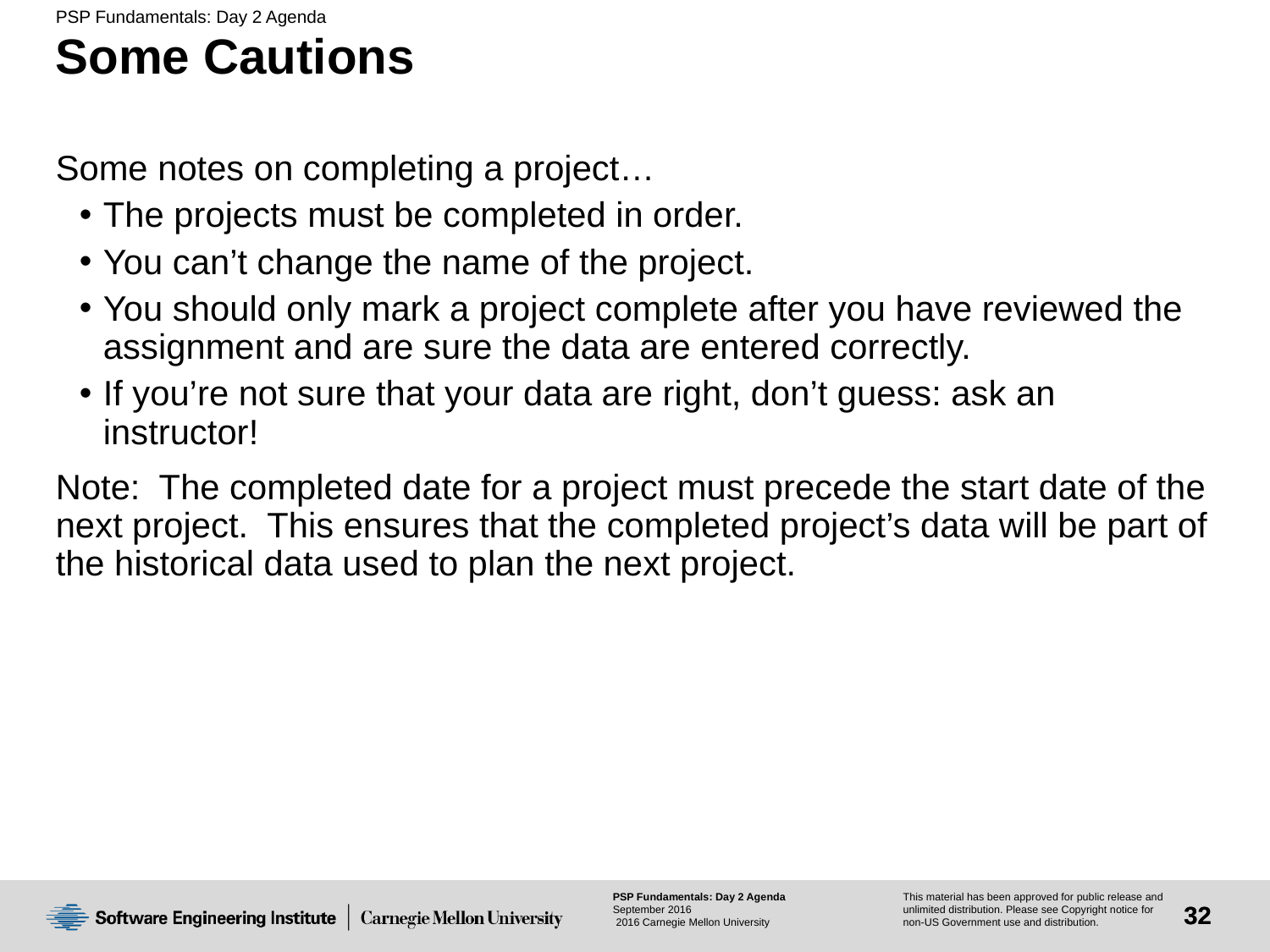

# Some Cautions
Some notes on completing a project…
The projects must be completed in order.
You can’t change the name of the project.
You should only mark a project complete after you have reviewed the assignment and are sure the data are entered correctly.
If you’re not sure that your data are right, don’t guess: ask an instructor!
Note:  The completed date for a project must precede the start date of the next project.  This ensures that the completed project’s data will be part of the historical data used to plan the next project.